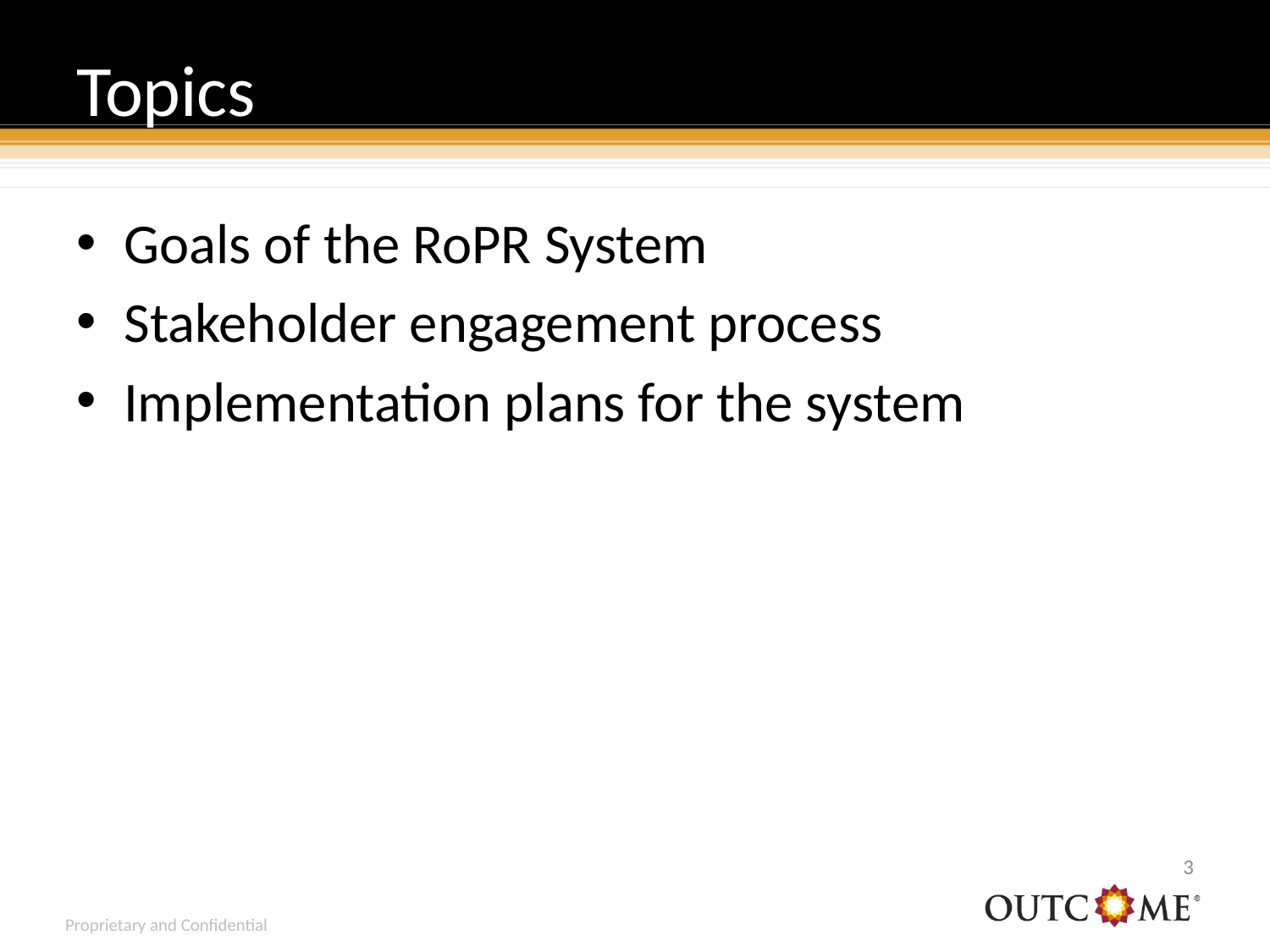

# Topics
Goals of the RoPR System
Stakeholder engagement process
Implementation plans for the system
3